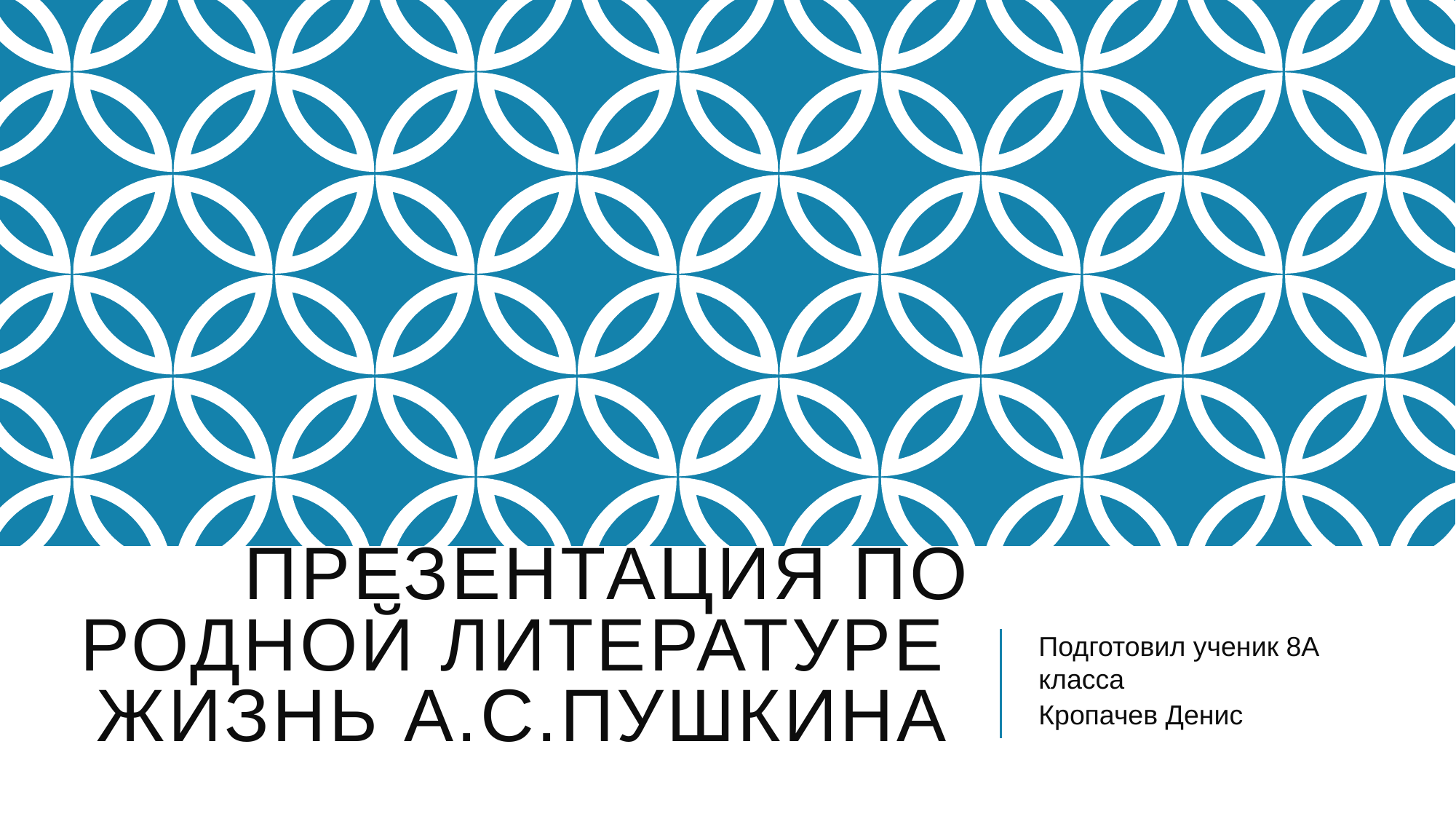

# Презентация по родной литературе Жизнь а.с.Пушкина
Подготовил ученик 8А класса
Кропачев Денис